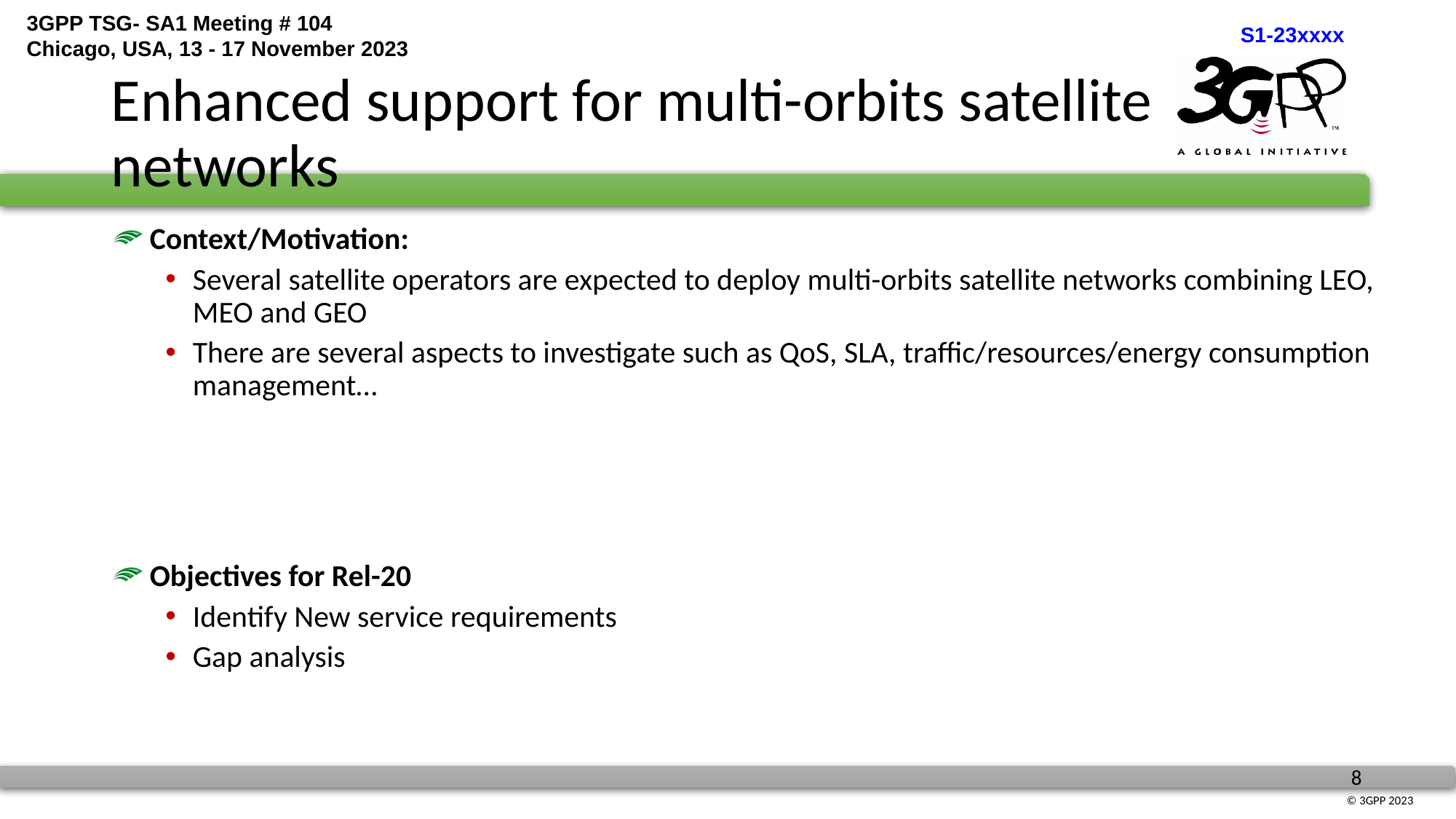

# Enhanced support for multi-orbits satellite networks
 Context/Motivation:
Several satellite operators are expected to deploy multi-orbits satellite networks combining LEO, MEO and GEO
There are several aspects to investigate such as QoS, SLA, traffic/resources/energy consumption management…

 Objectives for Rel-20
Identify New service requirements
Gap analysis